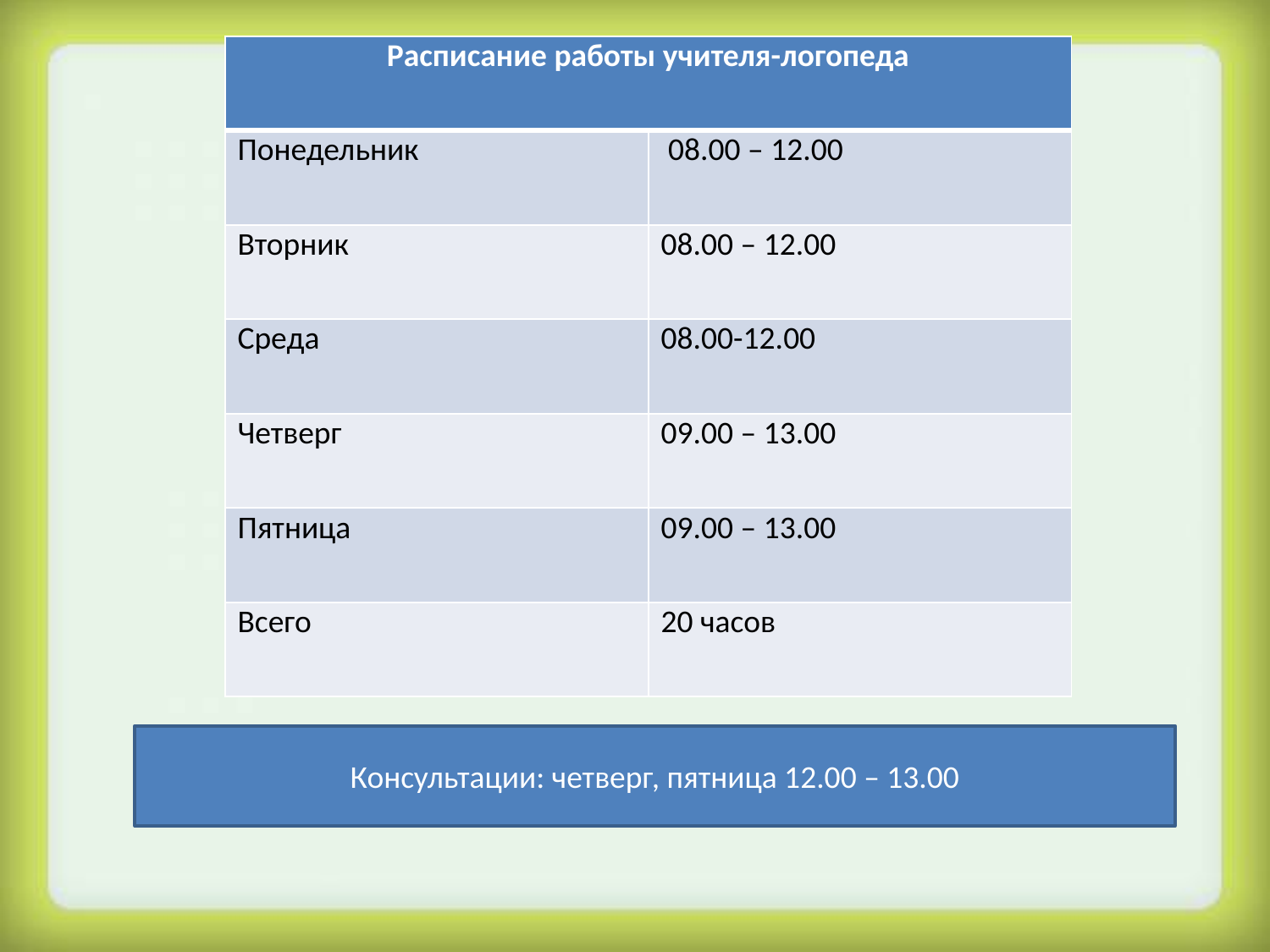

| Расписание работы учителя-логопеда |  |
| --- | --- |
| Понедельник | 08.00 – 12.00 |
| Вторник | 08.00 – 12.00 |
| Среда | 08.00-12.00 |
| Четверг | 09.00 – 13.00 |
| Пятница | 09.00 – 13.00 |
| Всего | 20 часов |
Консультации: четверг, пятница 12.00 – 13.00